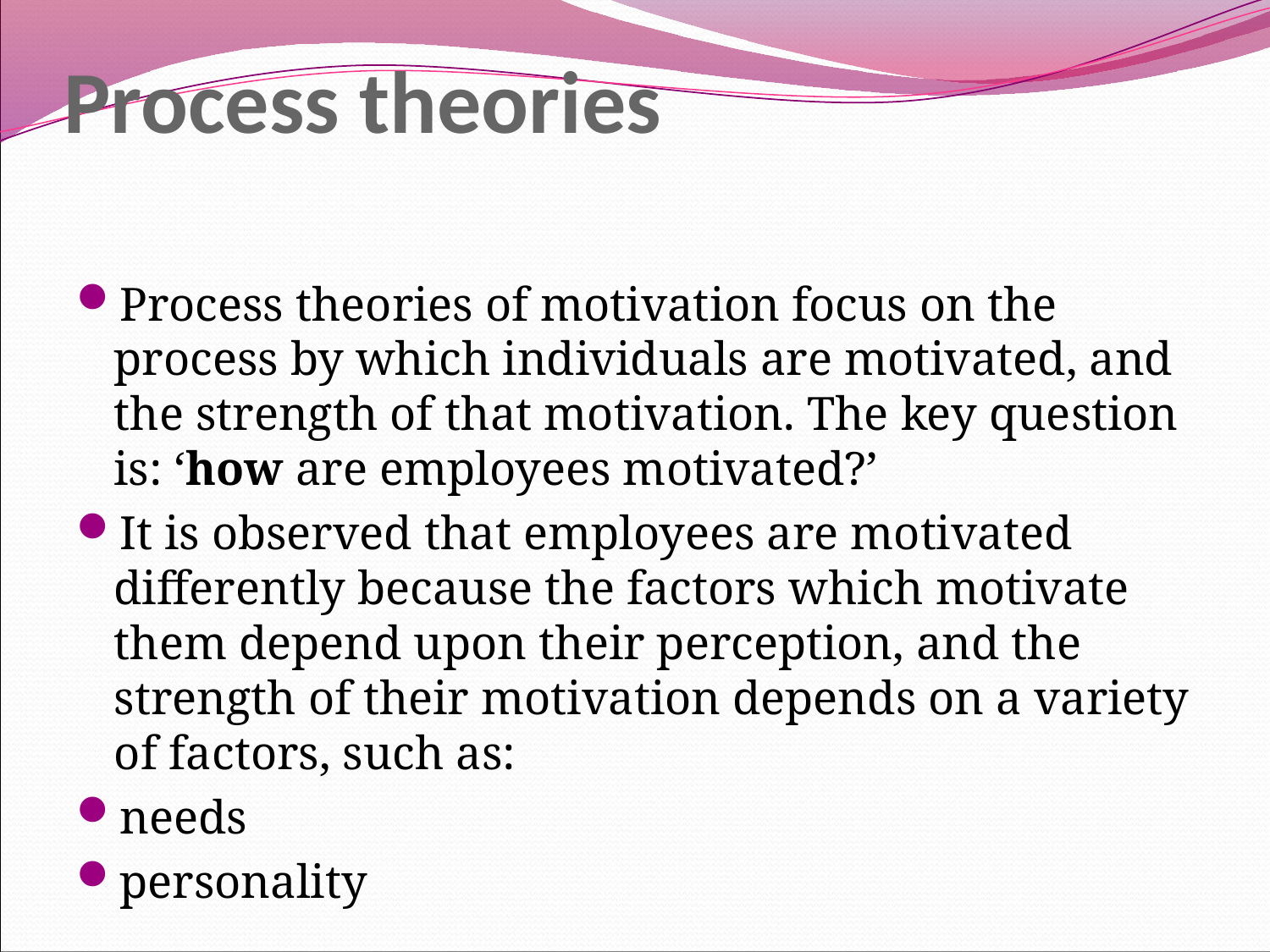

# Process theories
Process theories of motivation focus on the process by which individuals are motivated, and the strength of that motivation. The key question is: ‘how are employees motivated?’
It is observed that employees are motivated differently because the factors which motivate them depend upon their perception, and the strength of their motivation depends on a variety of factors, such as:
needs
personality